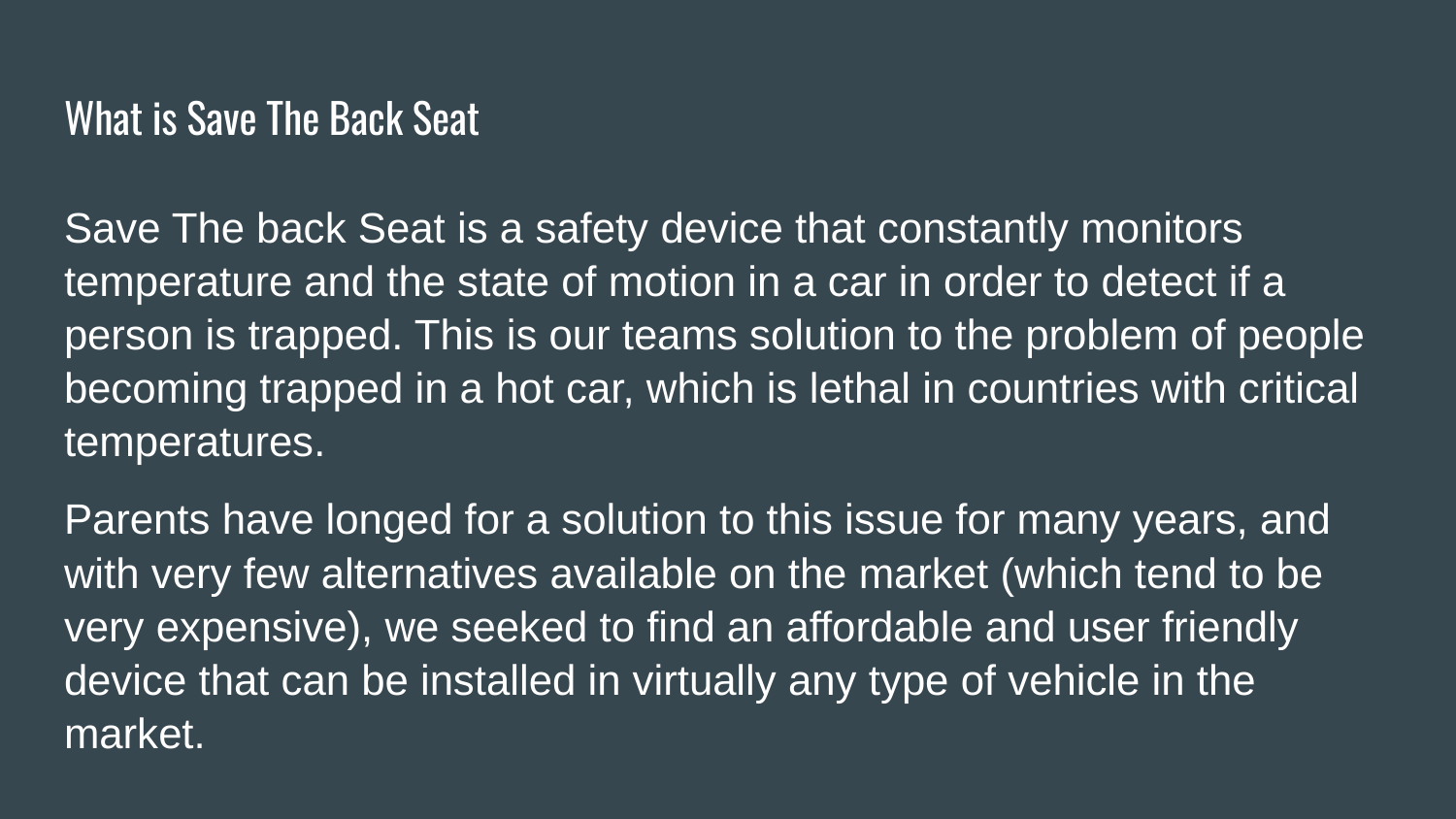

# What is Save The Back Seat
Save The back Seat is a safety device that constantly monitors temperature and the state of motion in a car in order to detect if a person is trapped. This is our teams solution to the problem of people becoming trapped in a hot car, which is lethal in countries with critical temperatures.
Parents have longed for a solution to this issue for many years, and with very few alternatives available on the market (which tend to be very expensive), we seeked to find an affordable and user friendly device that can be installed in virtually any type of vehicle in the market.